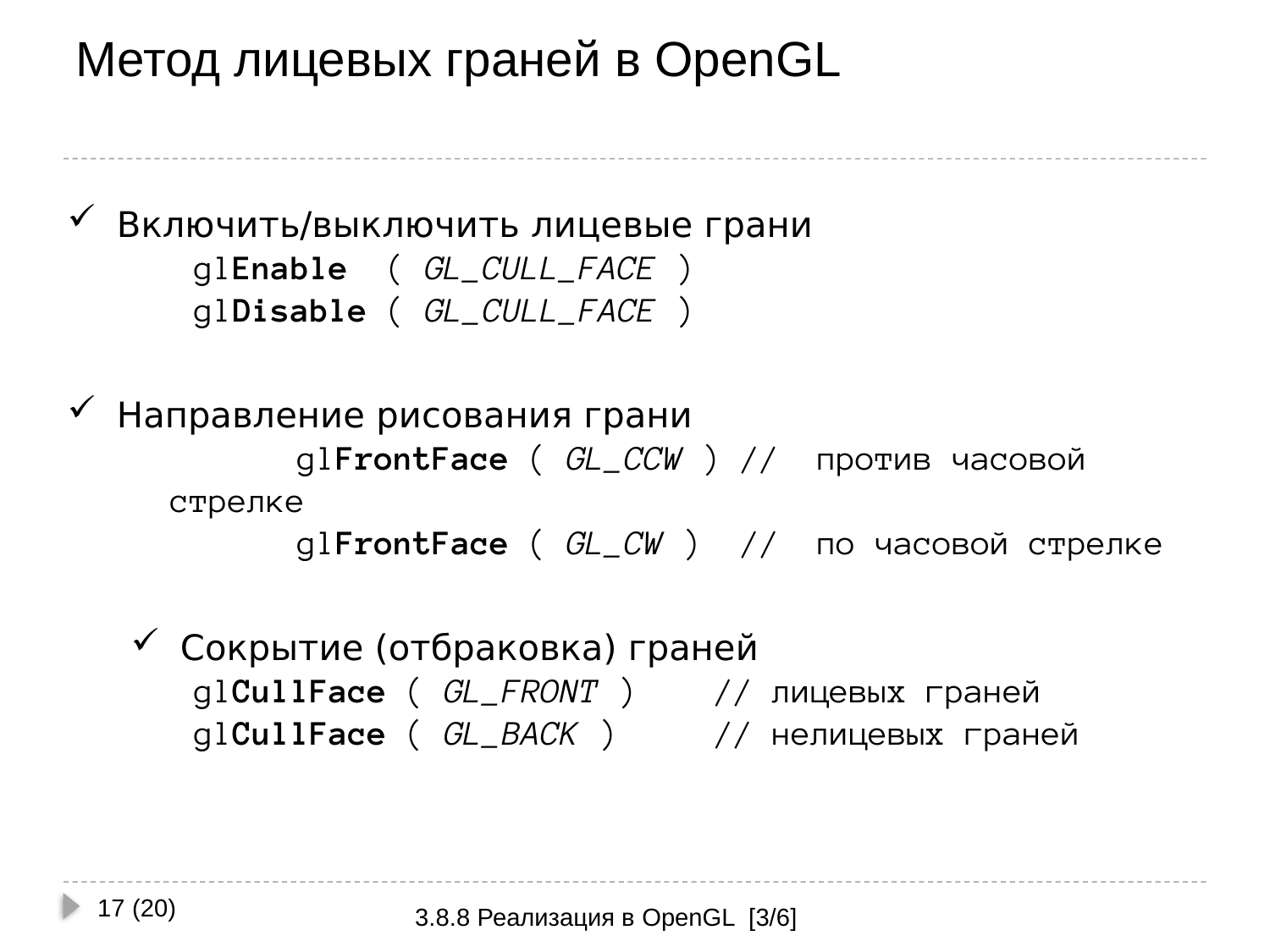

# Метод лицевых граней в OpenGL
 Включить/выключить лицевые грани
	glEnable  ( GL_CULL_FACE )
	glDisable ( GL_CULL_FACE )

 Направление рисования грани
		glFrontFace ( GL_CCW ) //  против часовой стрелке
		glFrontFace ( GL_CW )  //  по часовой стрелке

 Сокрытие (отбраковка) граней
glCullFace ( GL_FRONT )    // лицевых граней
glCullFace ( GL_BACK )     // нелицевых граней
17 (20)
3.8.8 Реализация в OpenGL  [3/6]